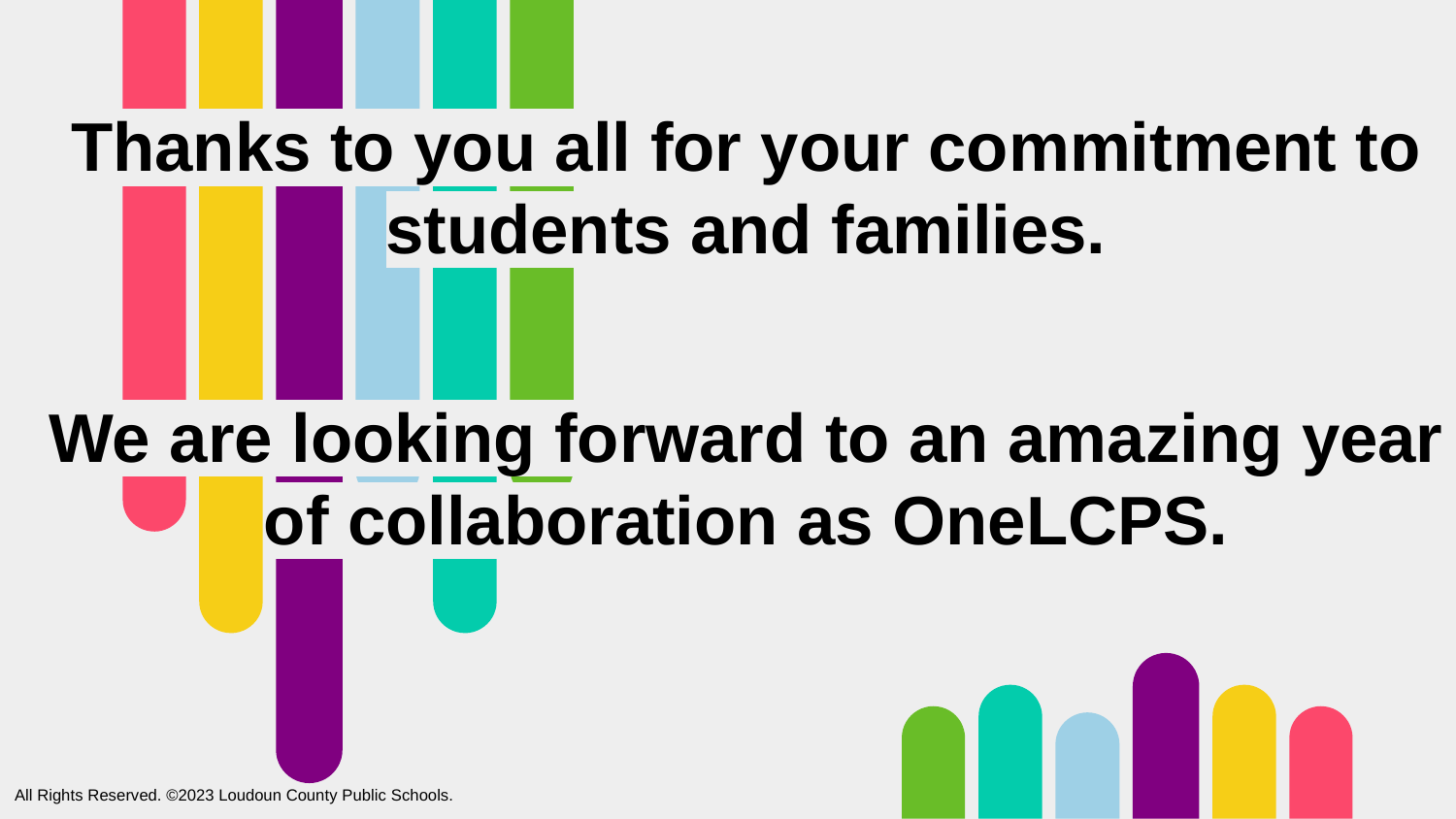

# Thanks to you all for your commitment to students and families.

We are looking forward to an amazing year of collaboration as OneLCPS.